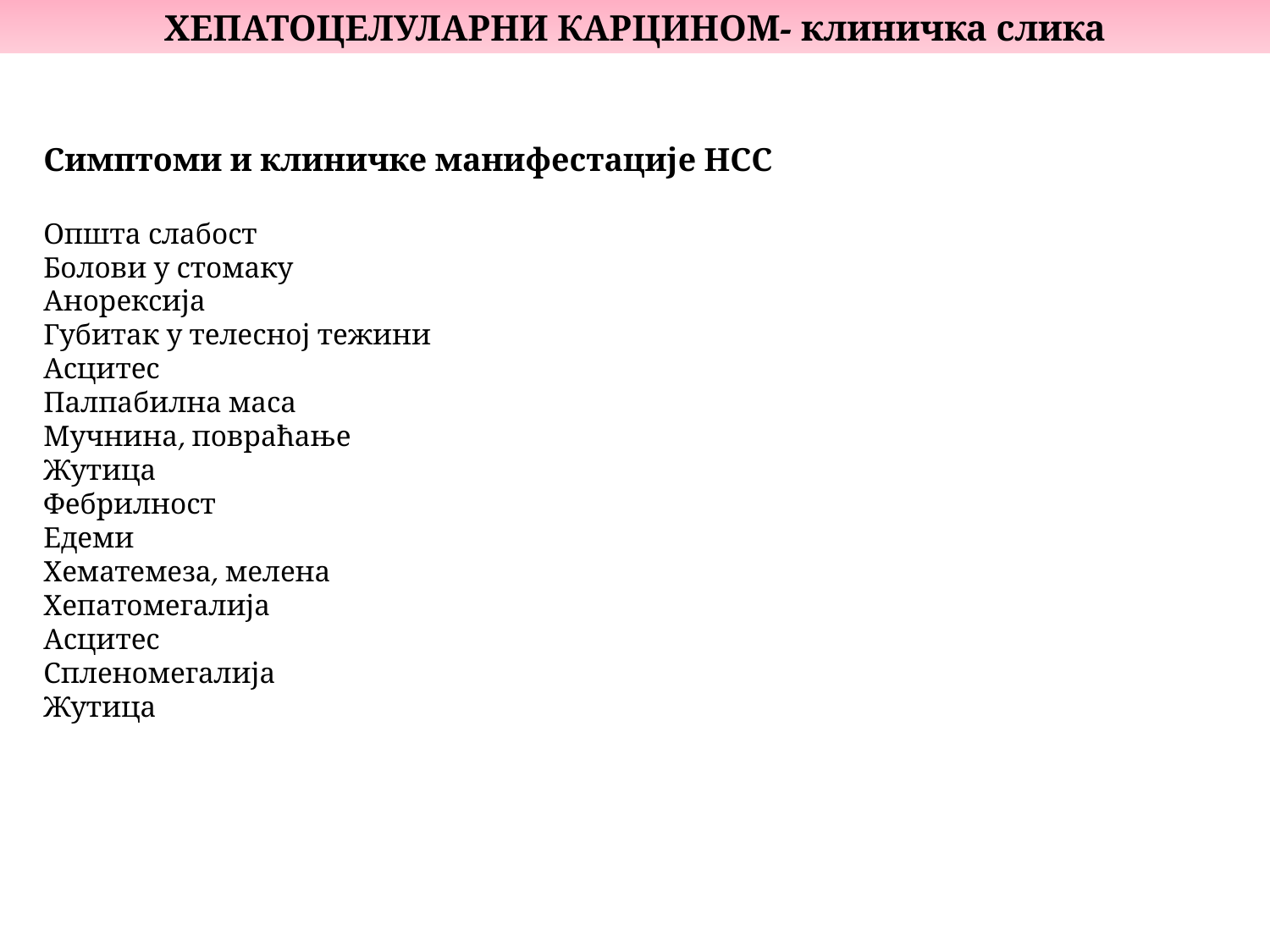

ХЕПАТОЦЕЛУЛАРНИ КАРЦИНОМ- клиничка слика

Симптоми и клиничке манифестације НСС

Општа слабост
Болови у стомаку
Анорексија
Губитак у телесној тежини
Асцитес
Палпабилна маса
Мучнина, повраћање
Жутица
Фебрилност
Едеми
Хематемеза, мелена
Хепатомегалија
Асцитес
Спленомегалија
Жутица